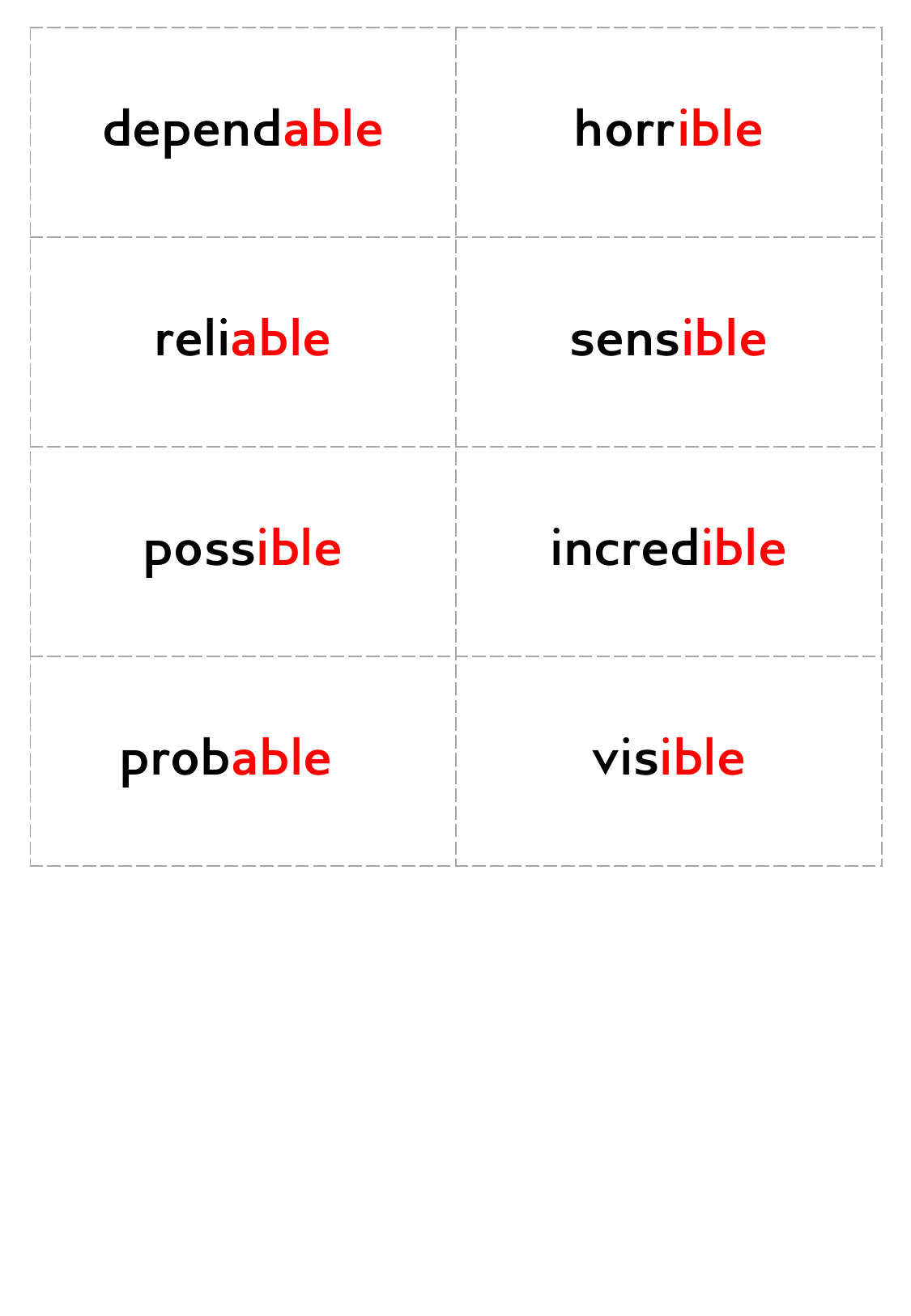

| dependable | horrible |
| --- | --- |
| reliable | sensible |
| possible | incredible |
| probable | visible |